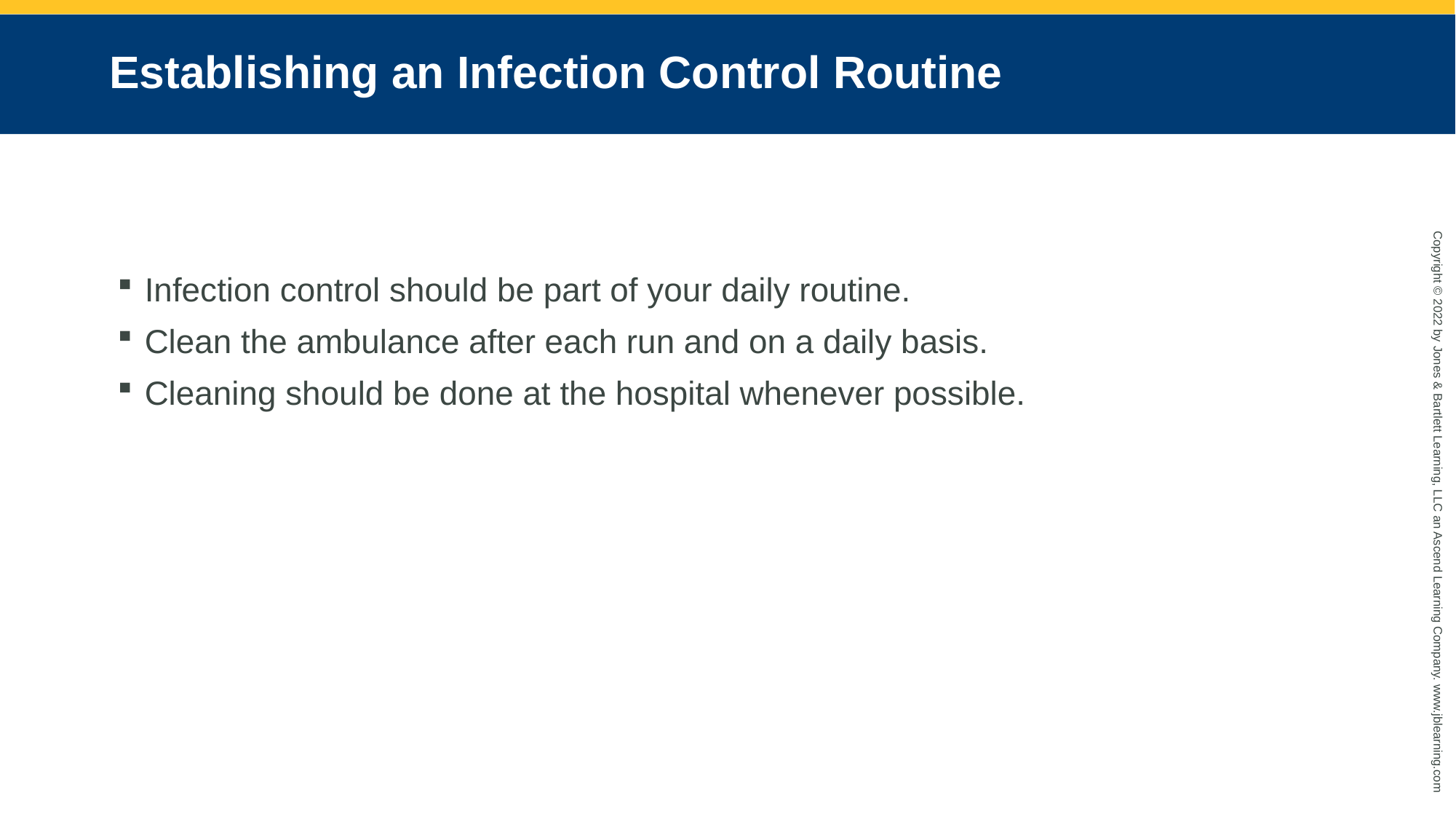

# Establishing an Infection Control Routine
Infection control should be part of your daily routine.
Clean the ambulance after each run and on a daily basis.
Cleaning should be done at the hospital whenever possible.